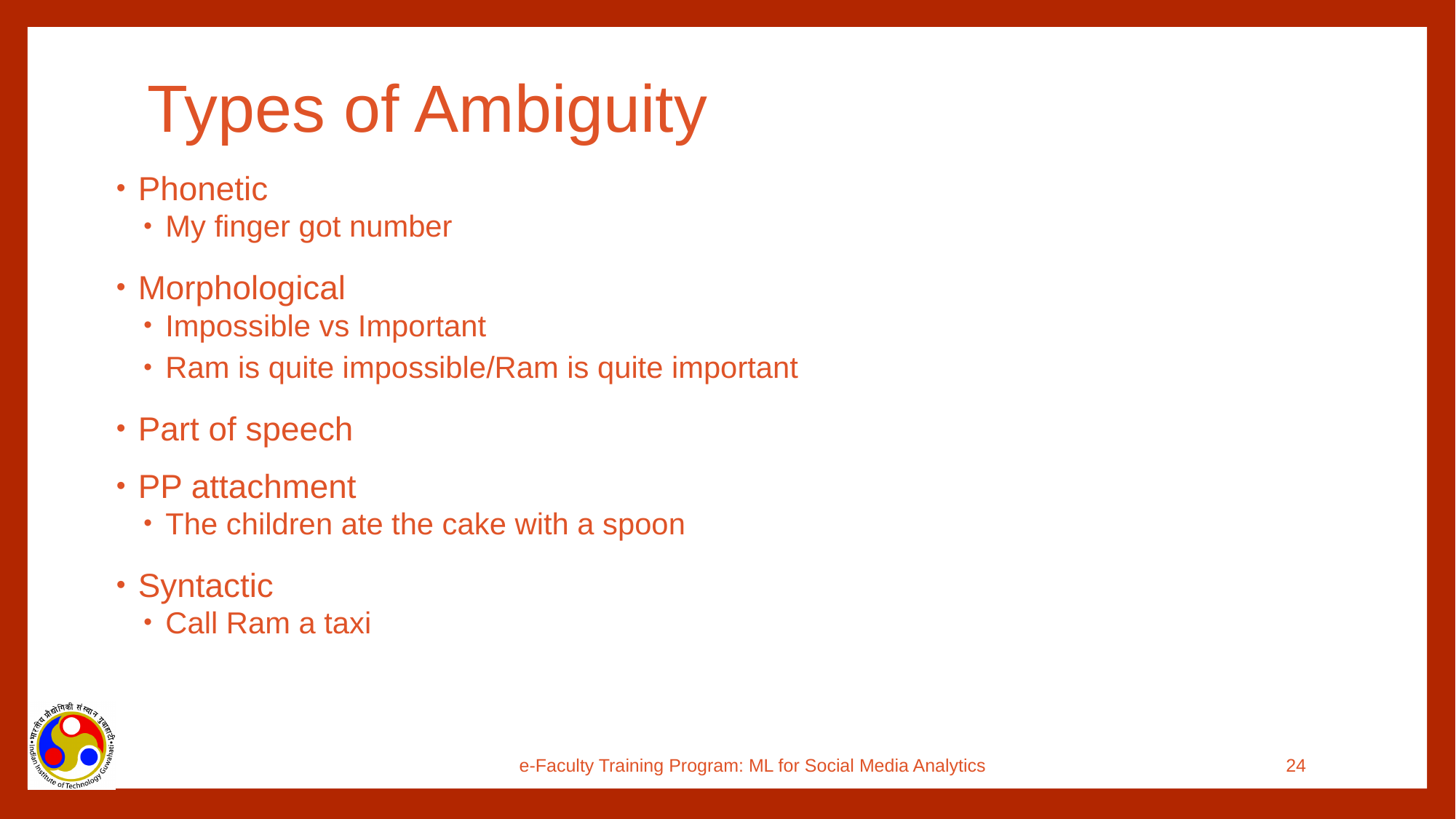

# Types of Ambiguity
Phonetic
My finger got number
Morphological
Impossible vs Important
Ram is quite impossible/Ram is quite important
Part of speech
PP attachment
The children ate the cake with a spoon
Syntactic
Call Ram a taxi
e-Faculty Training Program: ML for Social Media Analytics
24